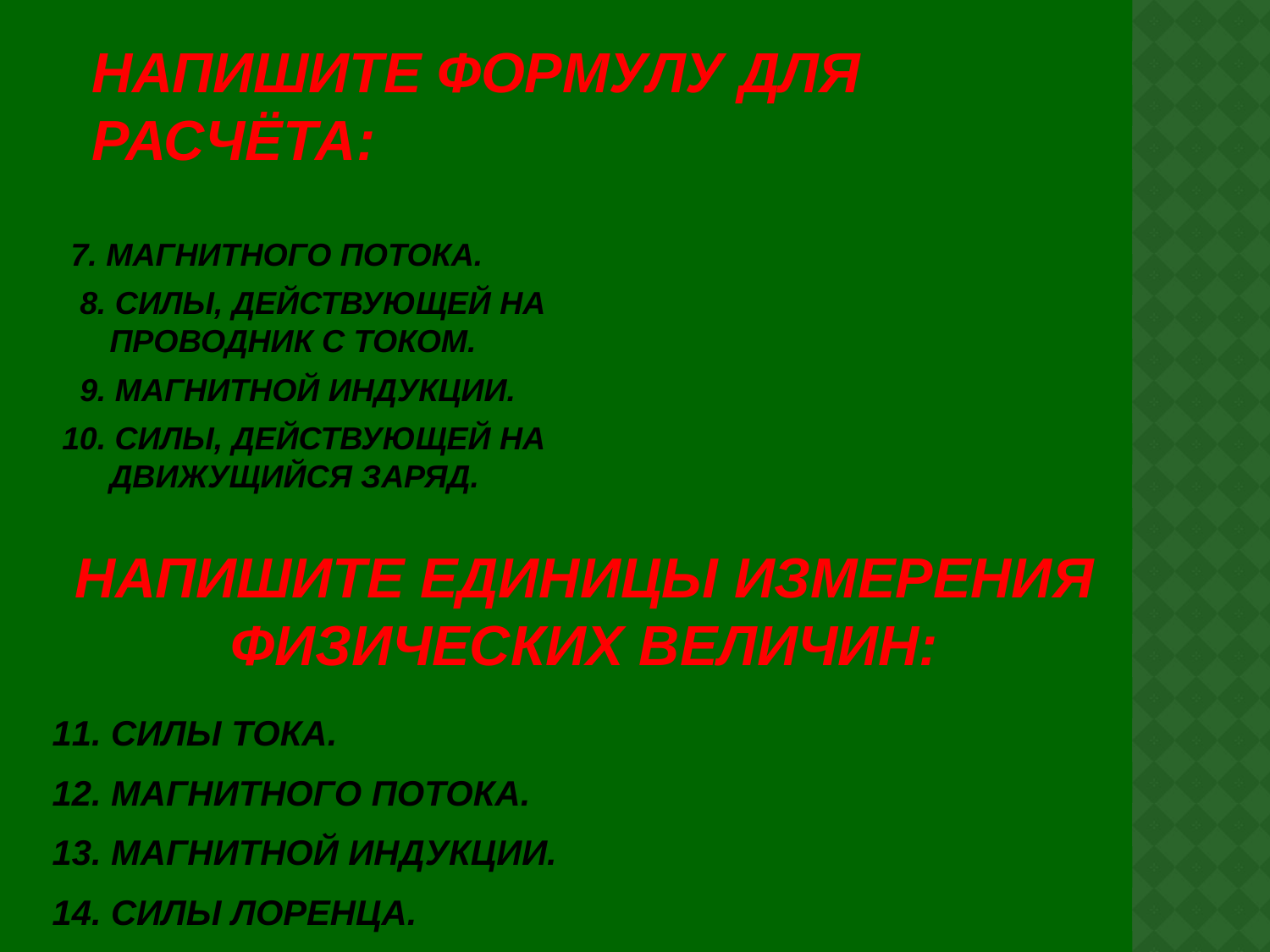

НАПИШИТЕ ФОРМУЛУ ДЛЯ РАСЧЁТА:
 7. МАГНИТНОГО ПОТОКА.
  8. СИЛЫ, ДЕЙСТВУЮЩЕЙ НА ПРОВОДНИК С ТОКОМ.
  9. МАГНИТНОЙ ИНДУКЦИИ.
10. СИЛЫ, ДЕЙСТВУЮЩЕЙ НА ДВИЖУЩИЙСЯ ЗАРЯД.
НАПИШИТЕ ЕДИНИЦЫ ИЗМЕРЕНИЯ ФИЗИЧЕСКИХ ВЕЛИЧИН:
11. СИЛЫ ТОКА.
12. МАГНИТНОГО ПОТОКА.
13. МАГНИТНОЙ ИНДУКЦИИ.
14. СИЛЫ ЛОРЕНЦА.